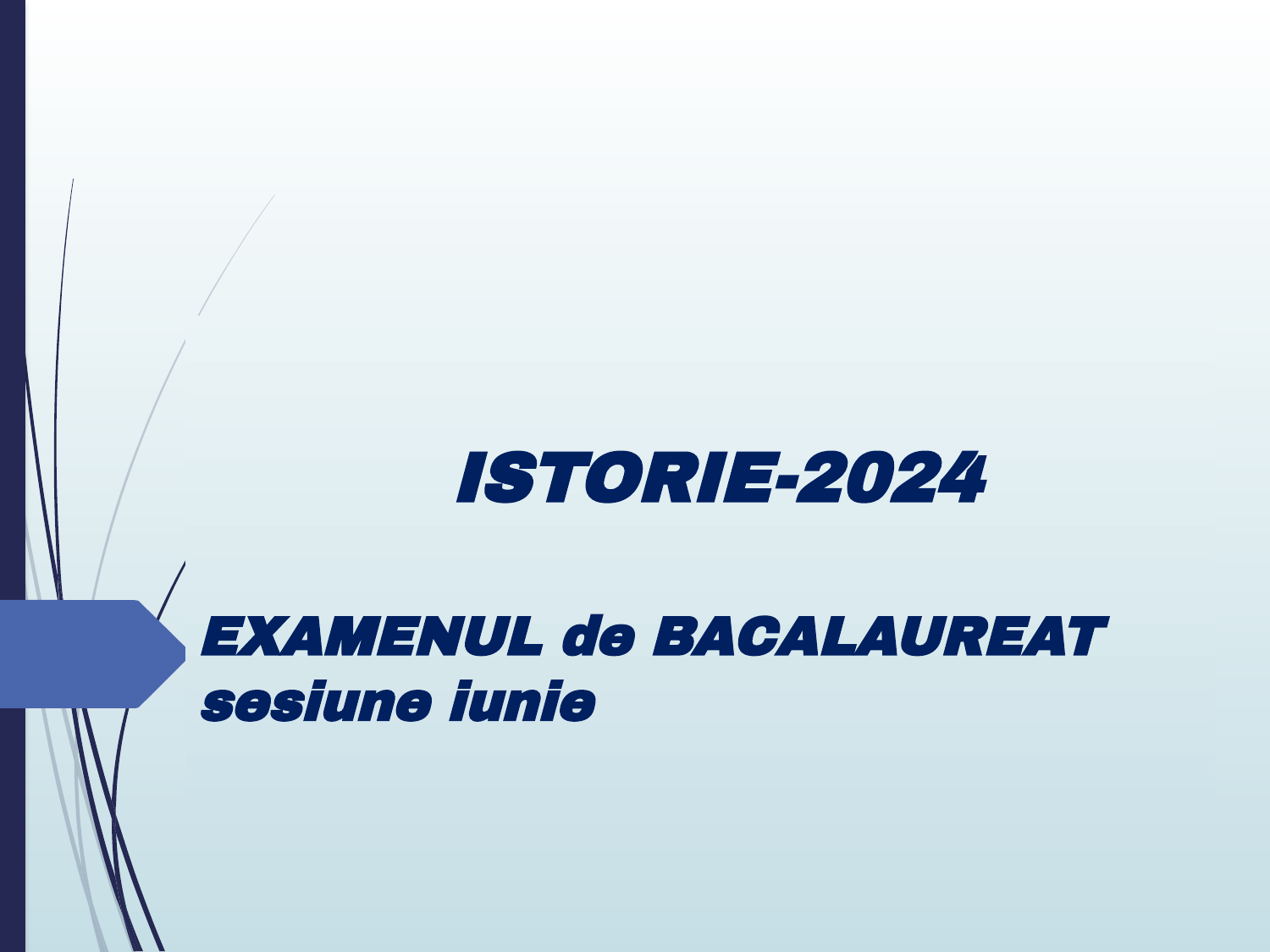

# ISTORIE-2024 EXAMENUL de BACALAUREAT sesiune iunie